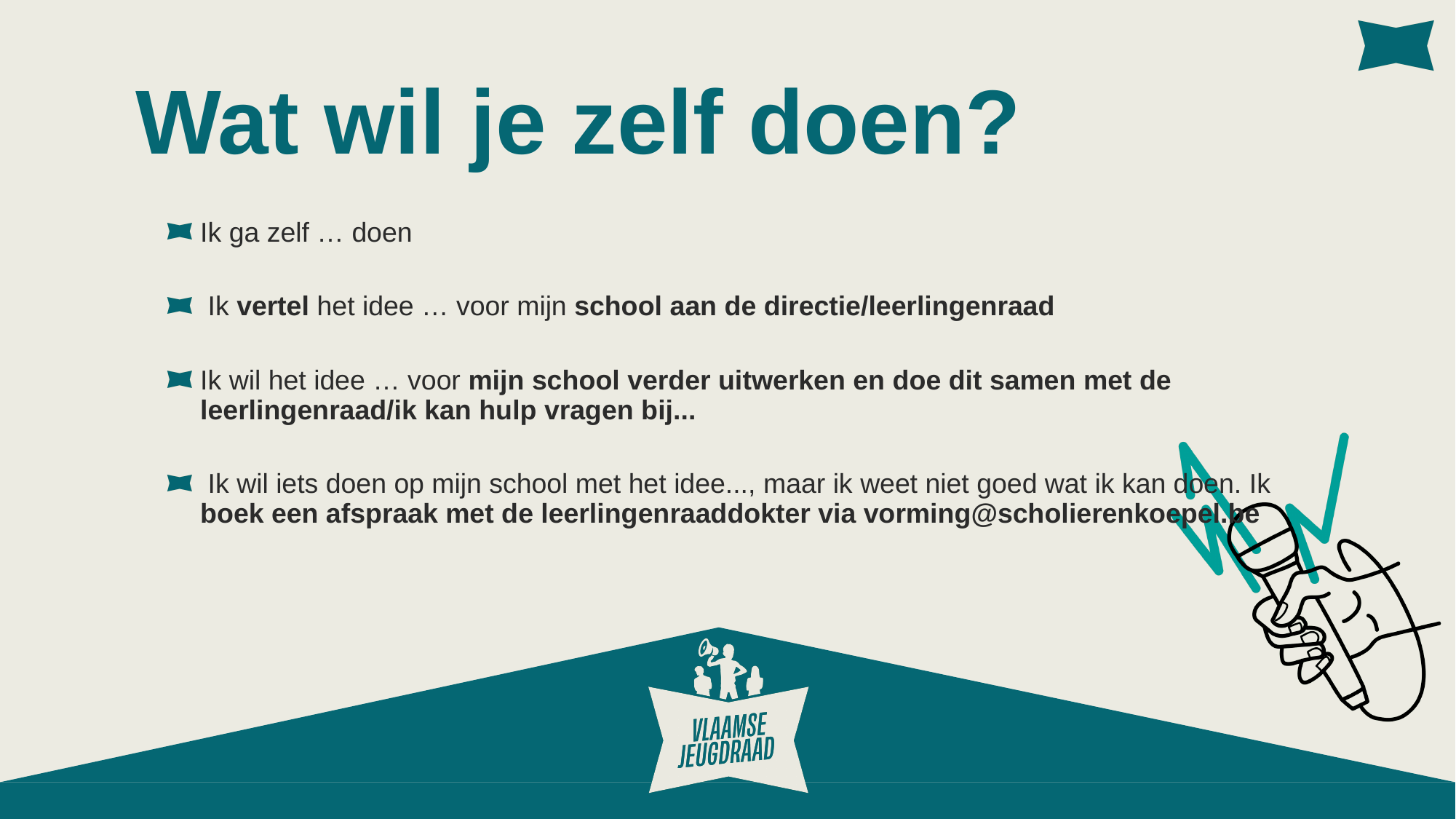

# Wat wil je zelf doen?
Ik ga zelf … doen

 Ik vertel het idee … voor mijn school aan de directie/leerlingenraad

Ik wil het idee … voor mijn school verder uitwerken en doe dit samen met de leerlingenraad/ik kan hulp vragen bij...

 Ik wil iets doen op mijn school met het idee..., maar ik weet niet goed wat ik kan doen. Ik boek een afspraak met de leerlingenraaddokter via vorming@scholierenkoepel.be